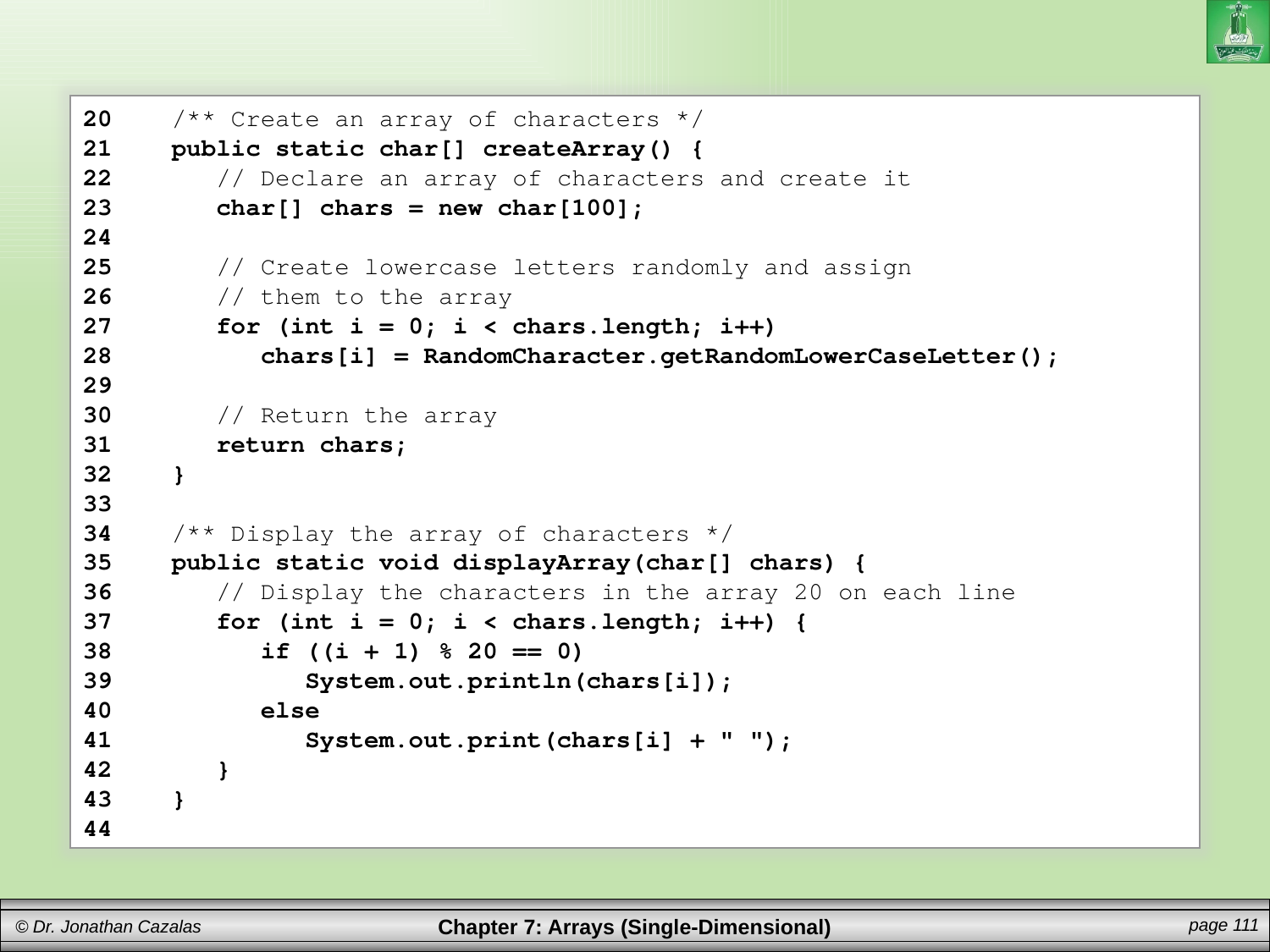

20    /** Create an array of characters */
21    public static char[] createArray() {
22       // Declare an array of characters and create it
23       char[] chars = new char[100];
24
25       // Create lowercase letters randomly and assign
26       // them to the array
27       for (int i = 0; i < chars.length; i++)
28          chars[i] = RandomCharacter.getRandomLowerCaseLetter();
29
30       // Return the array
31       return chars;
32    }
33
34    /** Display the array of characters */
35    public static void displayArray(char[] chars) {
36       // Display the characters in the array 20 on each line
37       for (int i = 0; i < chars.length; i++) {
38          if ((i + 1) % 20 == 0)
39             System.out.println(chars[i]);
40          else
41             System.out.print(chars[i] + " ");
42       }
43    }
44